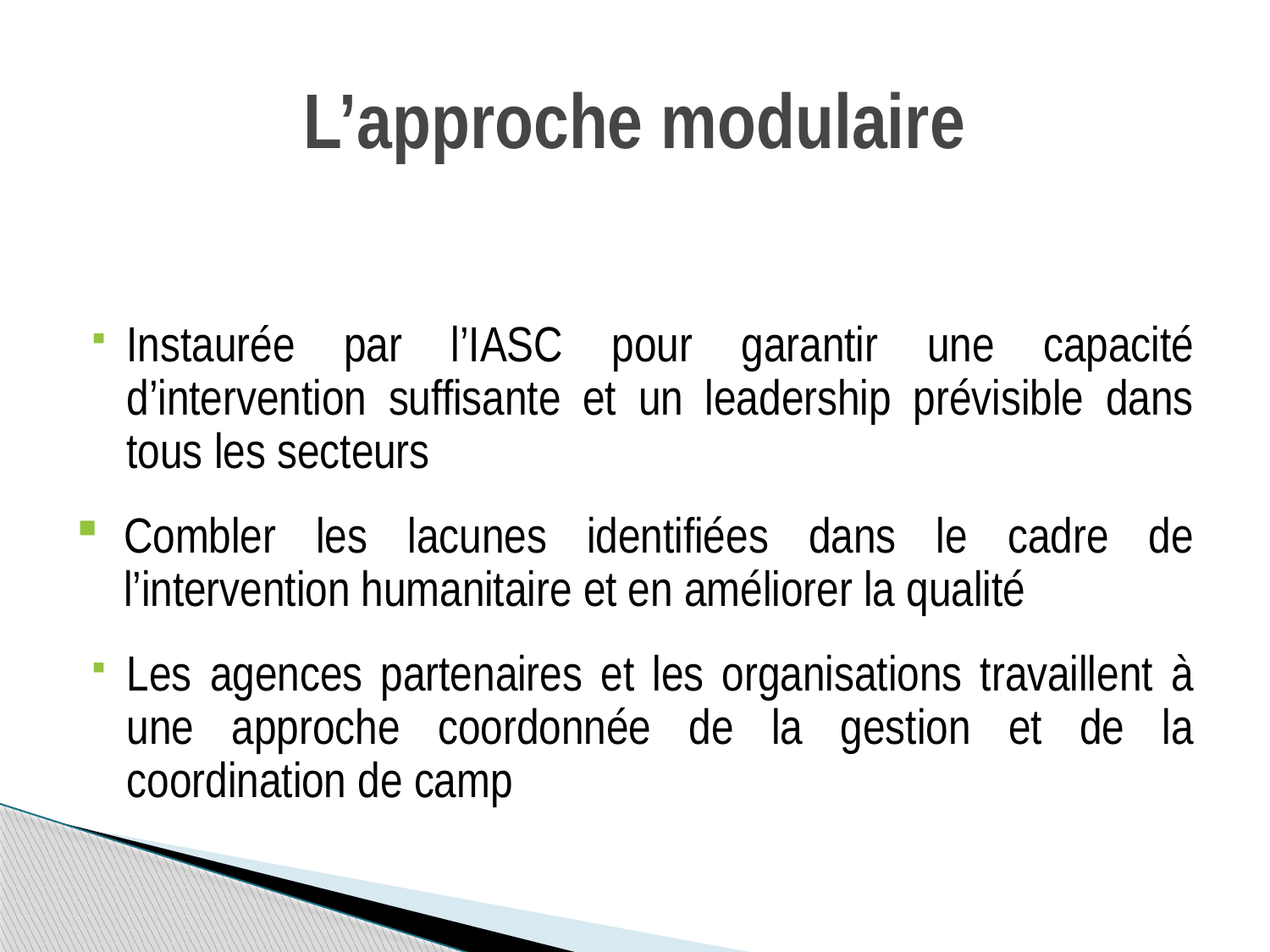

# L’approche modulaire

Instaurée par l’IASC pour garantir une capacité d’intervention suffisante et un leadership prévisible dans tous les secteurs
Combler les lacunes identifiées dans le cadre de l’intervention humanitaire et en améliorer la qualité
Les agences partenaires et les organisations travaillent à une approche coordonnée de la gestion et de la coordination de camp